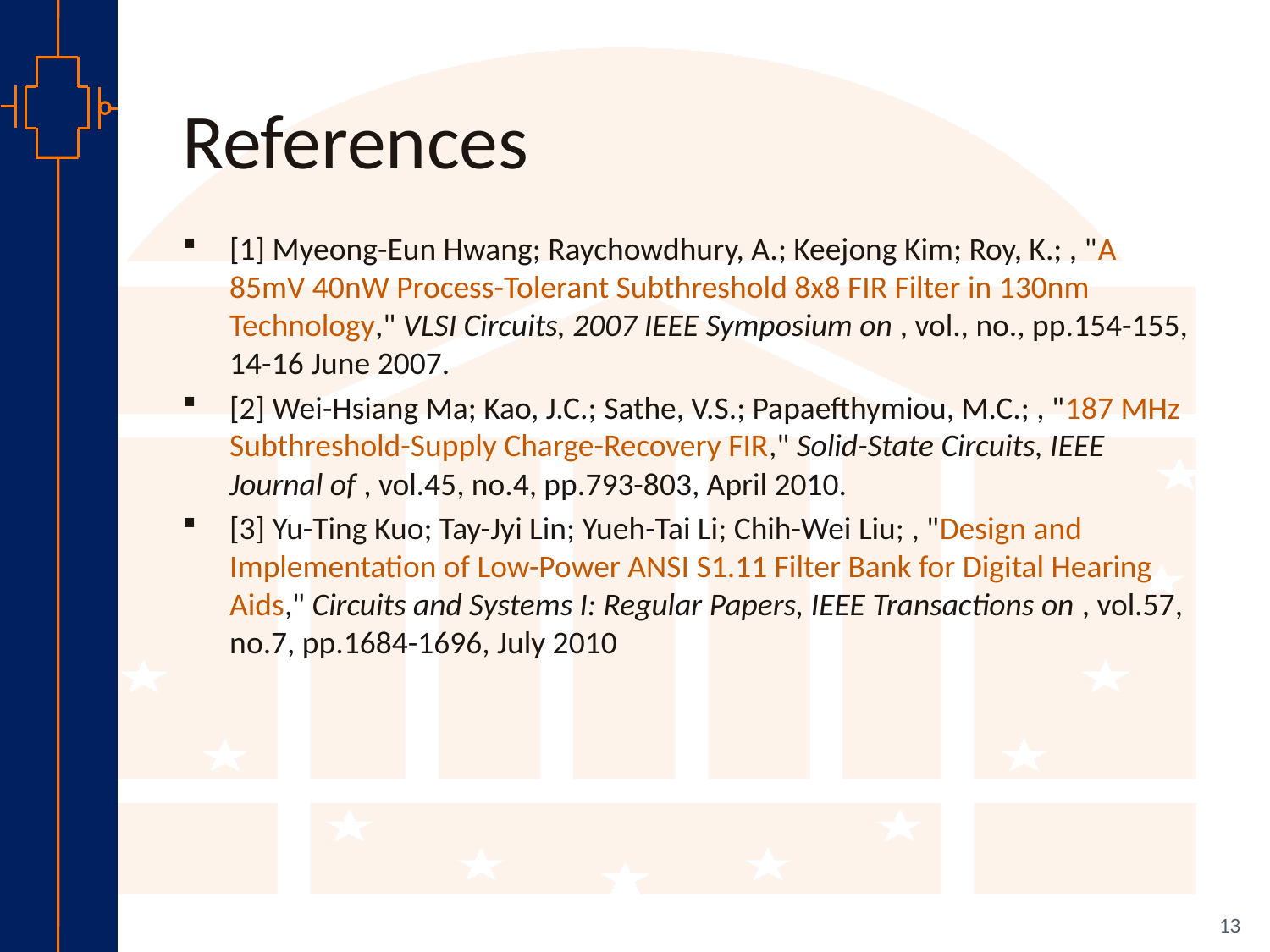

# References
[1] Myeong-Eun Hwang; Raychowdhury, A.; Keejong Kim; Roy, K.; , "A 85mV 40nW Process-Tolerant Subthreshold 8x8 FIR Filter in 130nm Technology," VLSI Circuits, 2007 IEEE Symposium on , vol., no., pp.154-155, 14-16 June 2007.
[2] Wei-Hsiang Ma; Kao, J.C.; Sathe, V.S.; Papaefthymiou, M.C.; , "187 MHz Subthreshold-Supply Charge-Recovery FIR," Solid-State Circuits, IEEE Journal of , vol.45, no.4, pp.793-803, April 2010.
[3] Yu-Ting Kuo; Tay-Jyi Lin; Yueh-Tai Li; Chih-Wei Liu; , "Design and Implementation of Low-Power ANSI S1.11 Filter Bank for Digital Hearing Aids," Circuits and Systems I: Regular Papers, IEEE Transactions on , vol.57, no.7, pp.1684-1696, July 2010
13